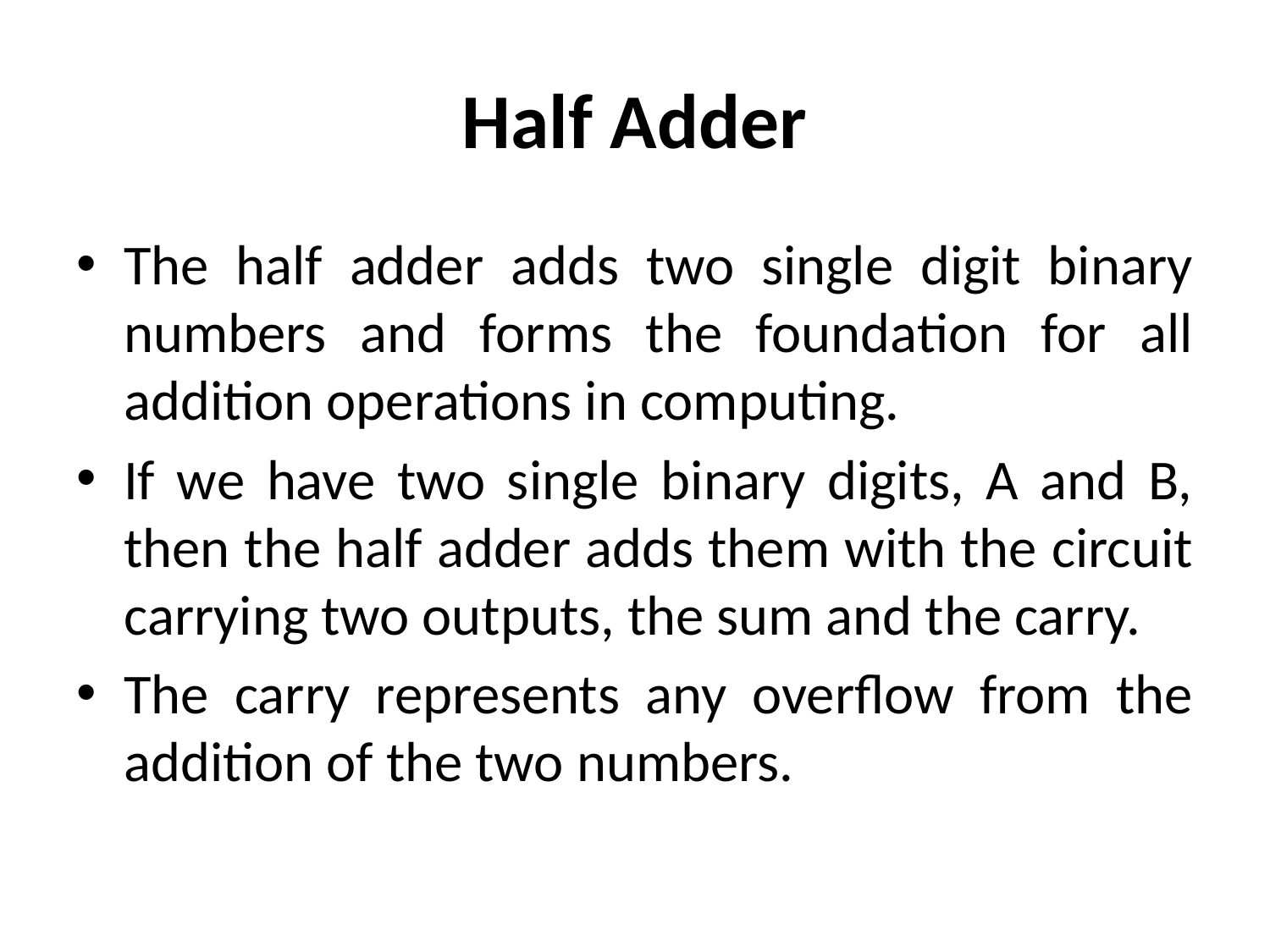

# Half Adder
The half adder adds two single digit binary numbers and forms the foundation for all addition operations in computing.
If we have two single binary digits, A and B, then the half adder adds them with the circuit carrying two outputs, the sum and the carry.
The carry represents any overflow from the addition of the two numbers.